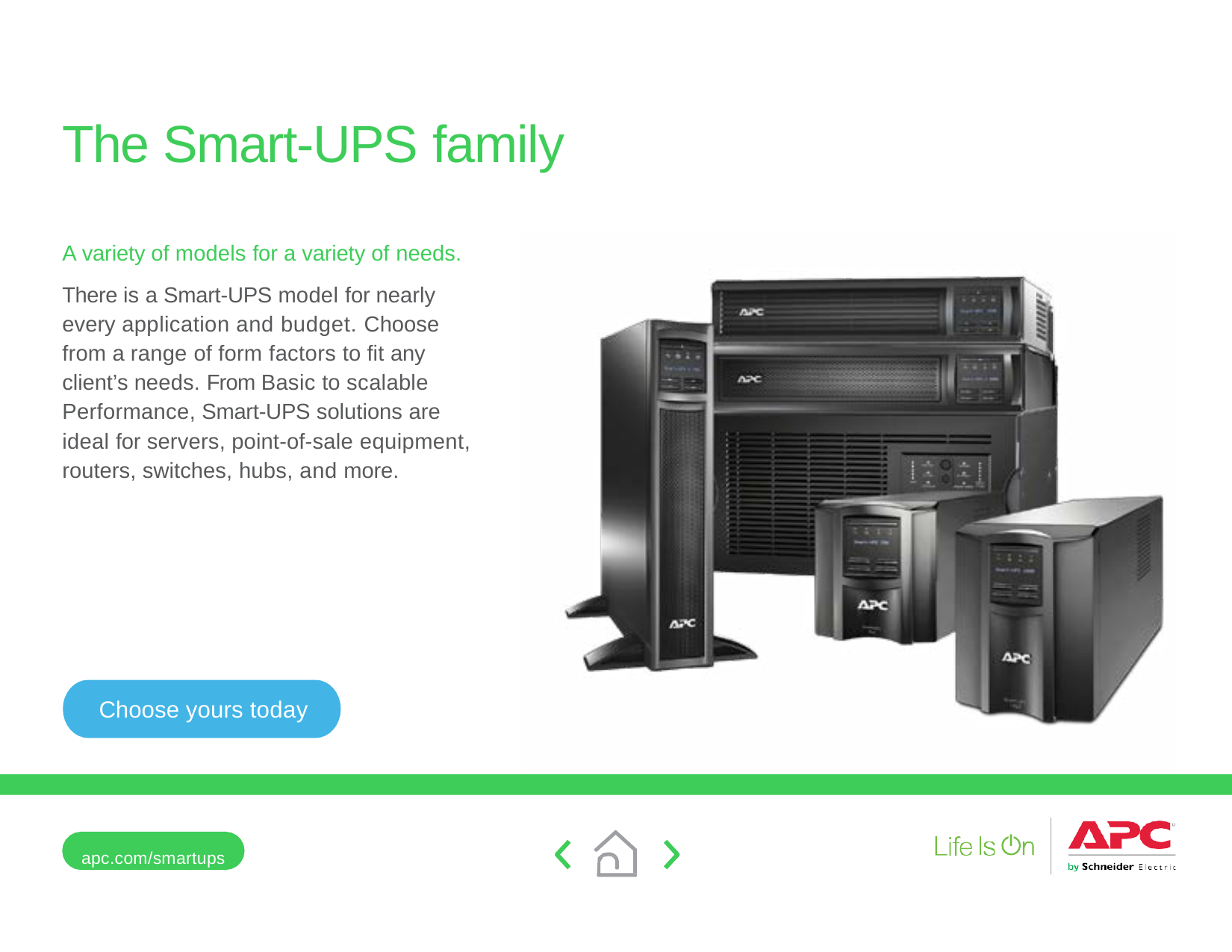

# The Smart-UPS family
A variety of models for a variety of needs.
There is a Smart-UPS model for nearly  every application and budget. Choose  from a range of form factors to fit any  client’s needs. From Basic to scalable Performance, Smart-UPS solutions are ideal for servers, point-of-sale equipment, routers, switches, hubs, and more.

Choose yours today

apc.com/smartups